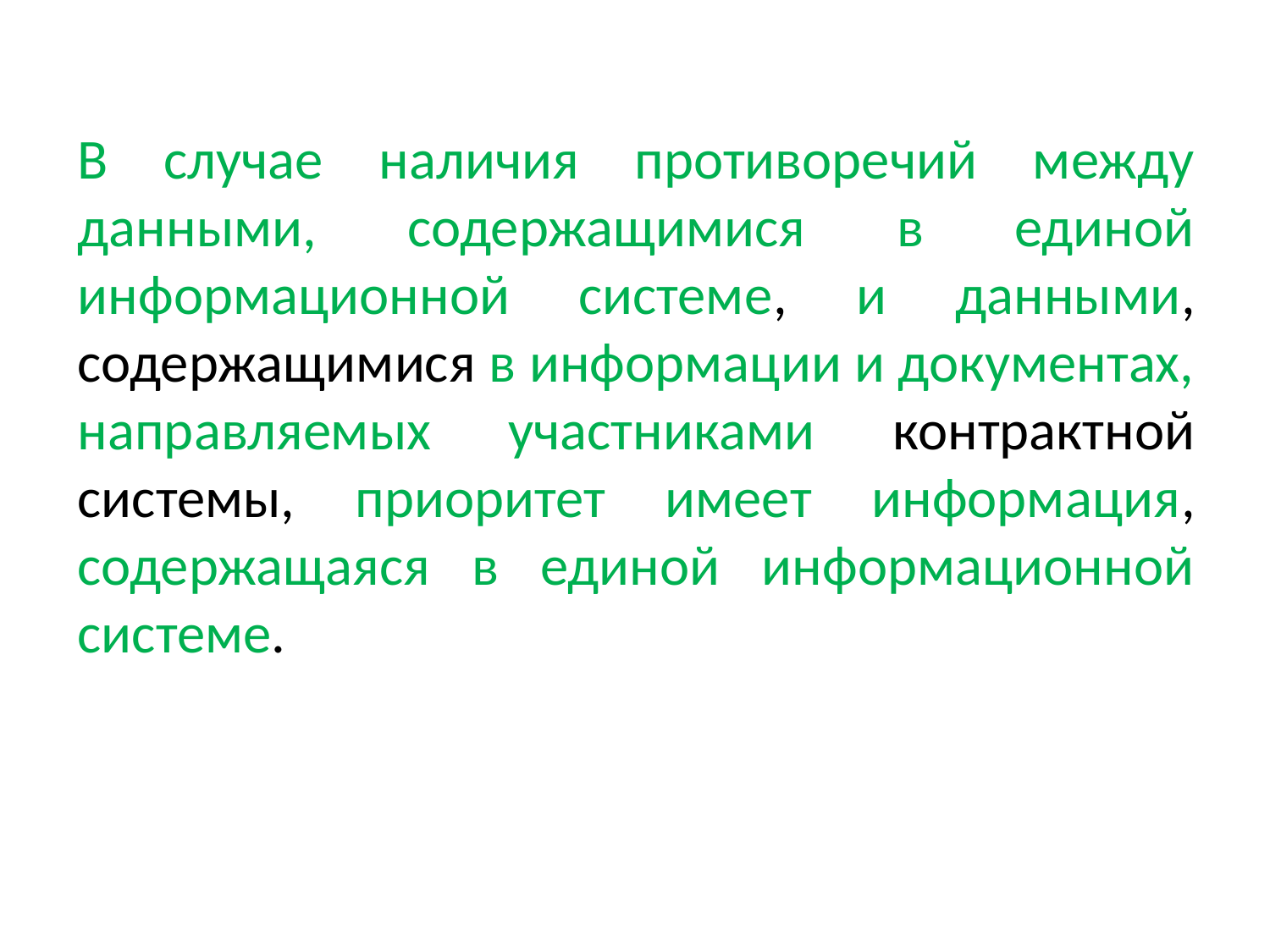

В случае наличия противоречий между данными, содержащимися в единой информационной системе, и данными, содержащимися в информации и документах, направляемых участниками контрактной системы, приоритет имеет информация, содержащаяся в единой информационной системе.